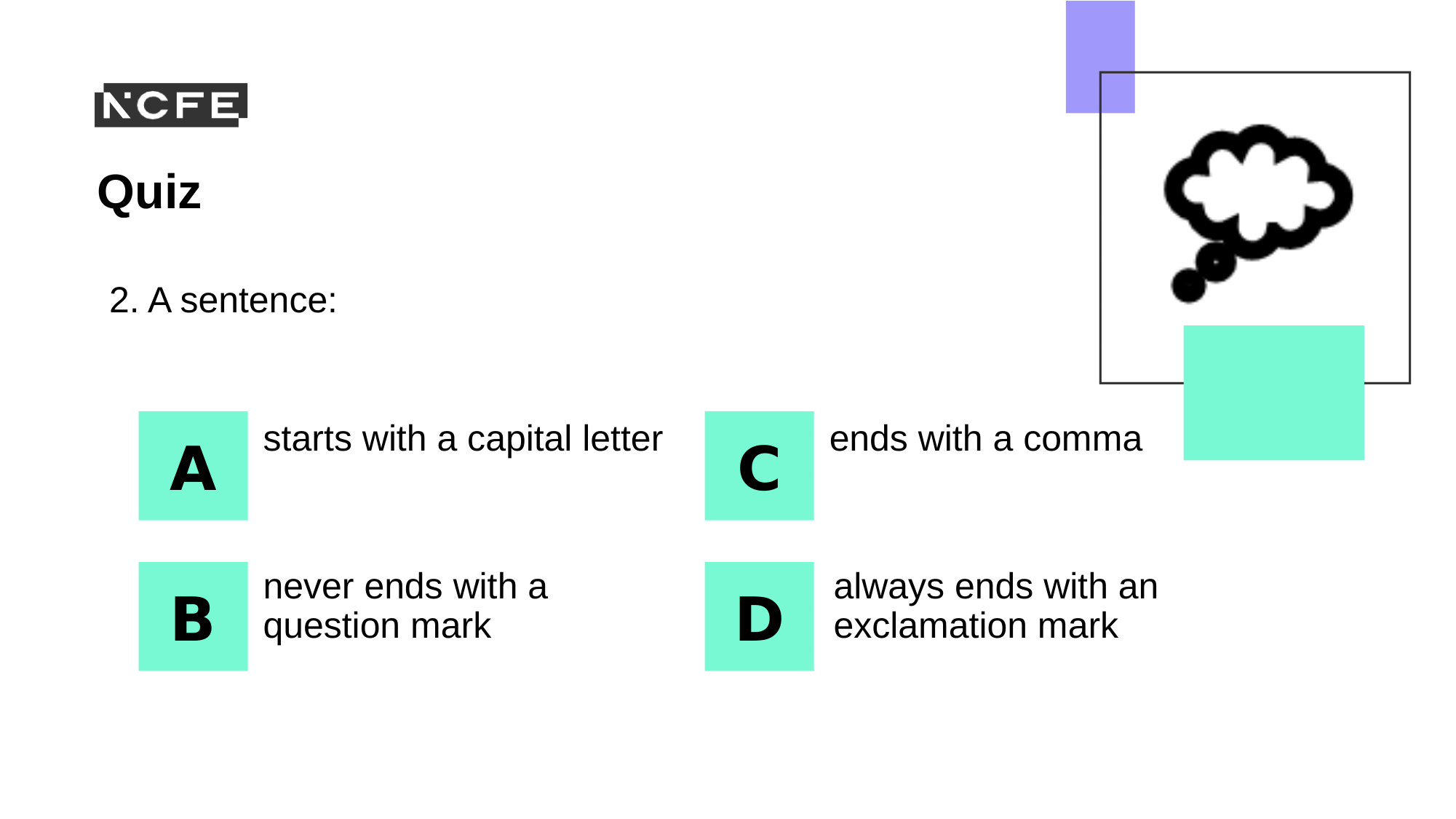

2. A sentence:

starts with a capital letter

ends with a comma

never ends with a question mark
always ends with an exclamation mark